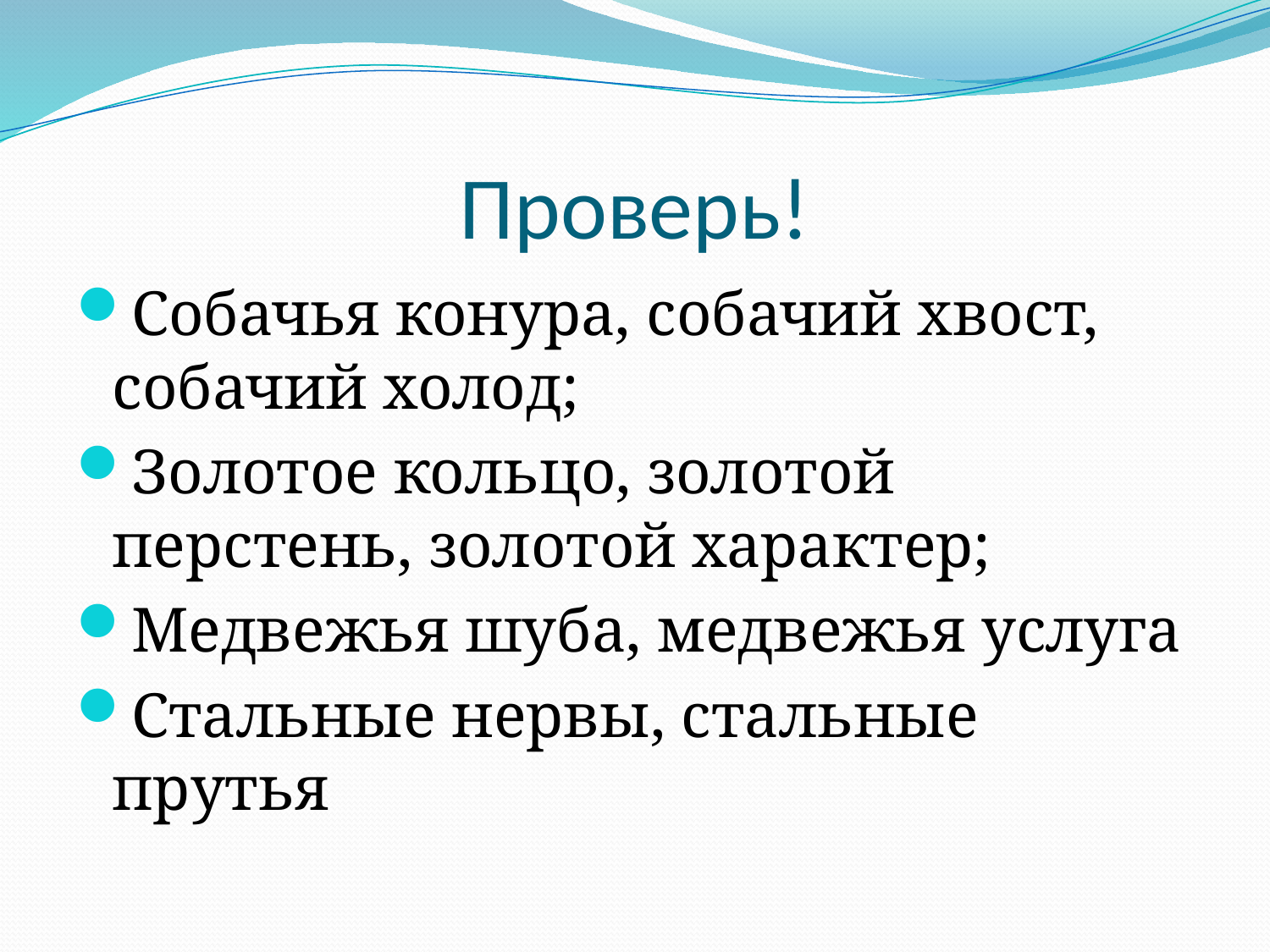

# Проверь!
Собачья конура, собачий хвост, собачий холод;
Золотое кольцо, золотой перстень, золотой характер;
Медвежья шуба, медвежья услуга
Стальные нервы, стальные прутья